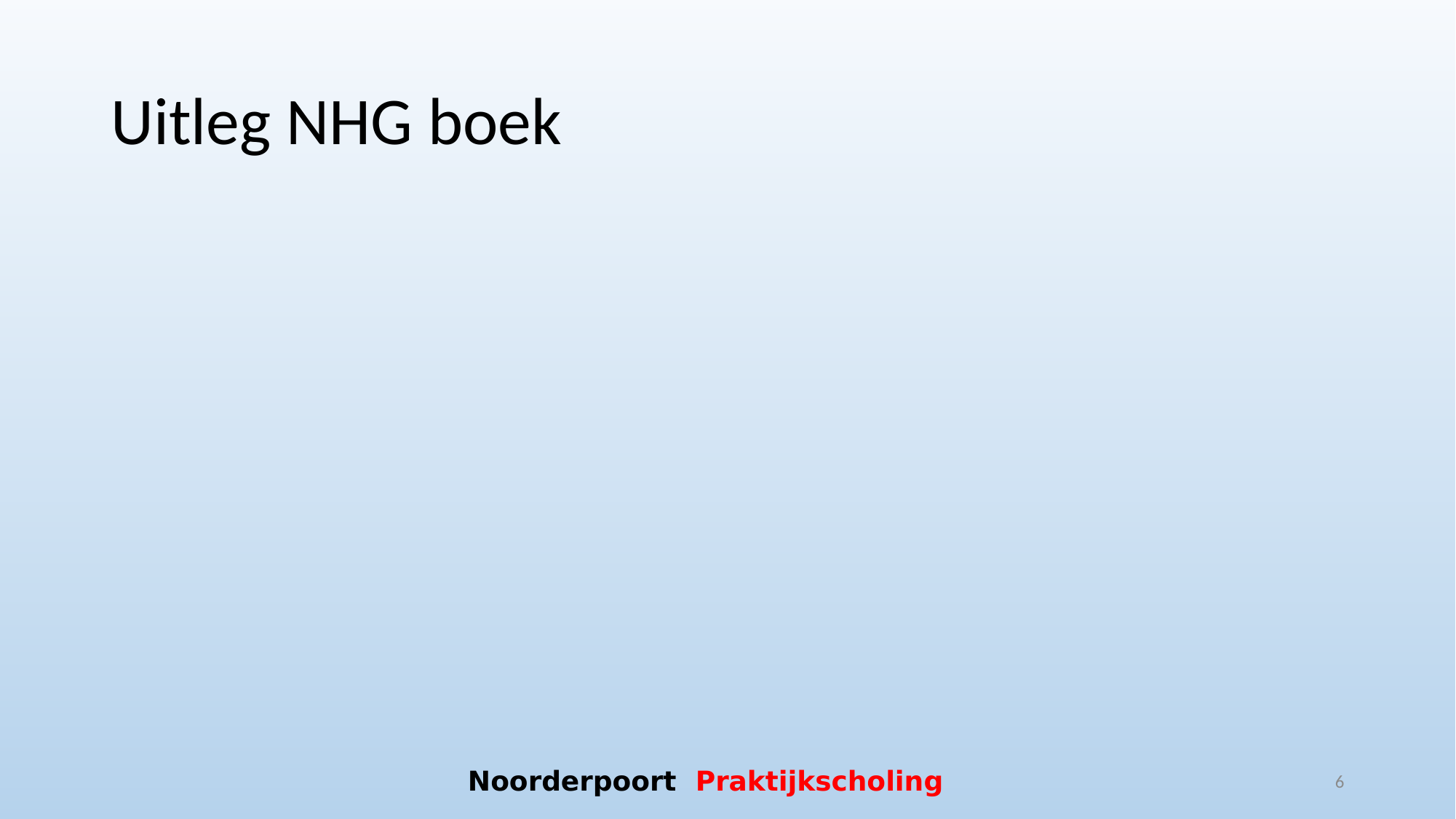

# Uitleg NHG boek

Noorderpoort  Praktijkscholing
6